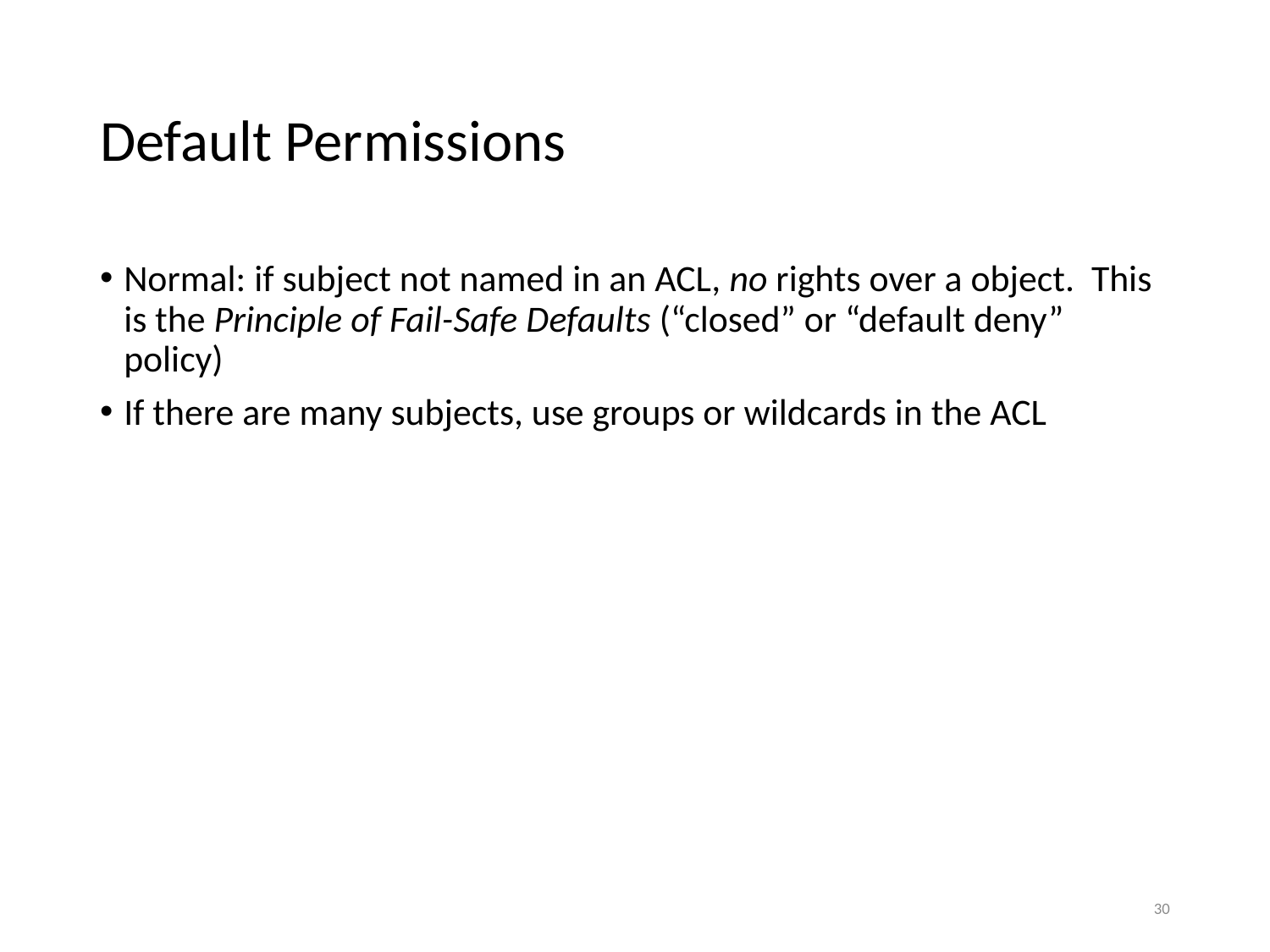

# Default Permissions
Normal: if subject not named in an ACL, no rights over a object.  This is the Principle of Fail-Safe Defaults (“closed” or “default deny” policy)
If there are many subjects, use groups or wildcards in the ACL
30